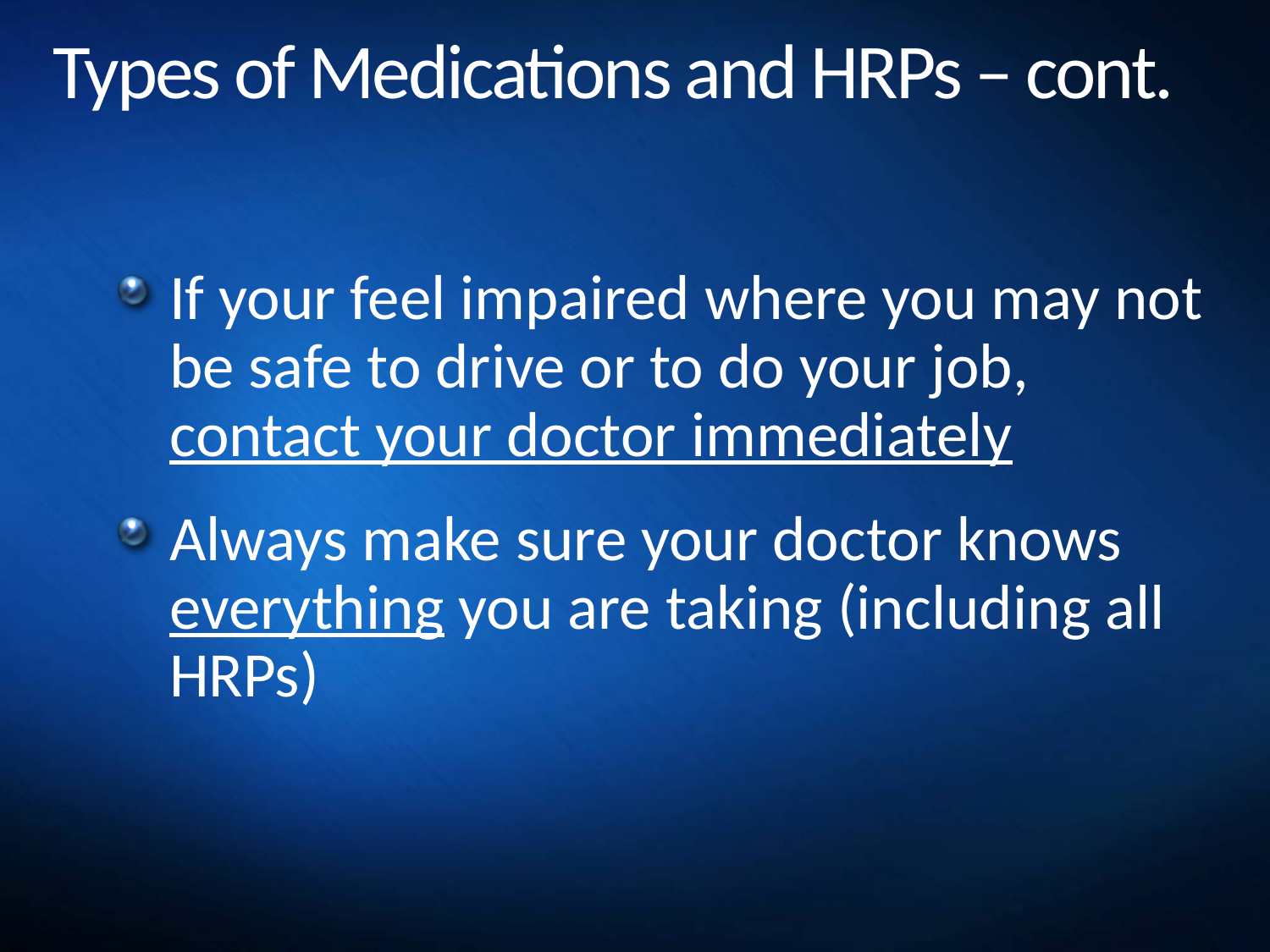

# Types of Medications and HRPs – cont.
If your feel impaired where you may not be safe to drive or to do your job,  contact your doctor immediately

Always make sure your doctor knows everything you are taking (including all HRPs)